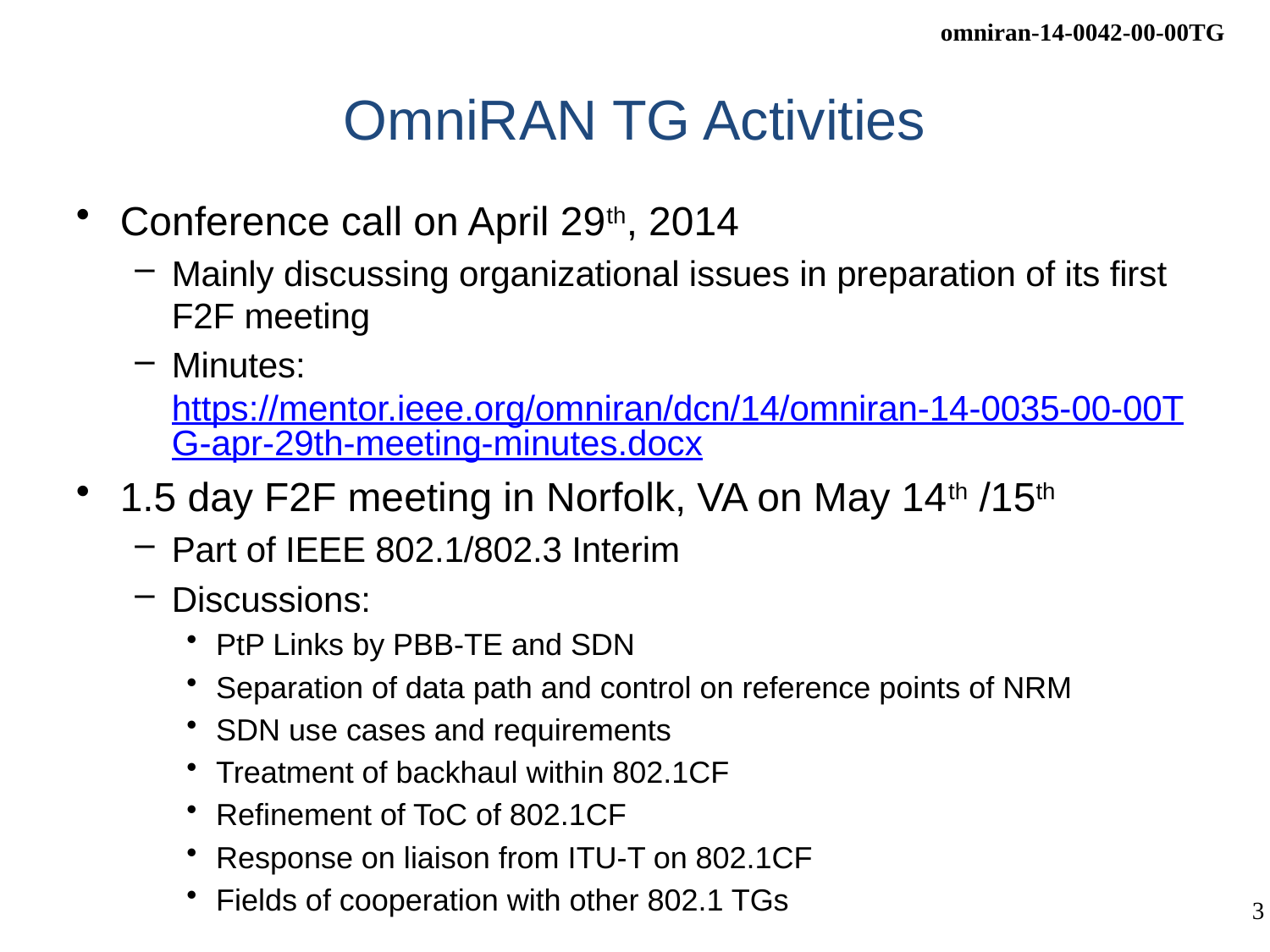

# OmniRAN TG Activities
Conference call on April 29th, 2014
Mainly discussing organizational issues in preparation of its first F2F meeting
Minutes: https://mentor.ieee.org/omniran/dcn/14/omniran-14-0035-00-00TG-apr-29th-meeting-minutes.docx
1.5 day F2F meeting in Norfolk, VA on May 14th /15th
Part of IEEE 802.1/802.3 Interim
Discussions:
PtP Links by PBB-TE and SDN
Separation of data path and control on reference points of NRM
SDN use cases and requirements
Treatment of backhaul within 802.1CF
Refinement of ToC of 802.1CF
Response on liaison from ITU-T on 802.1CF
Fields of cooperation with other 802.1 TGs